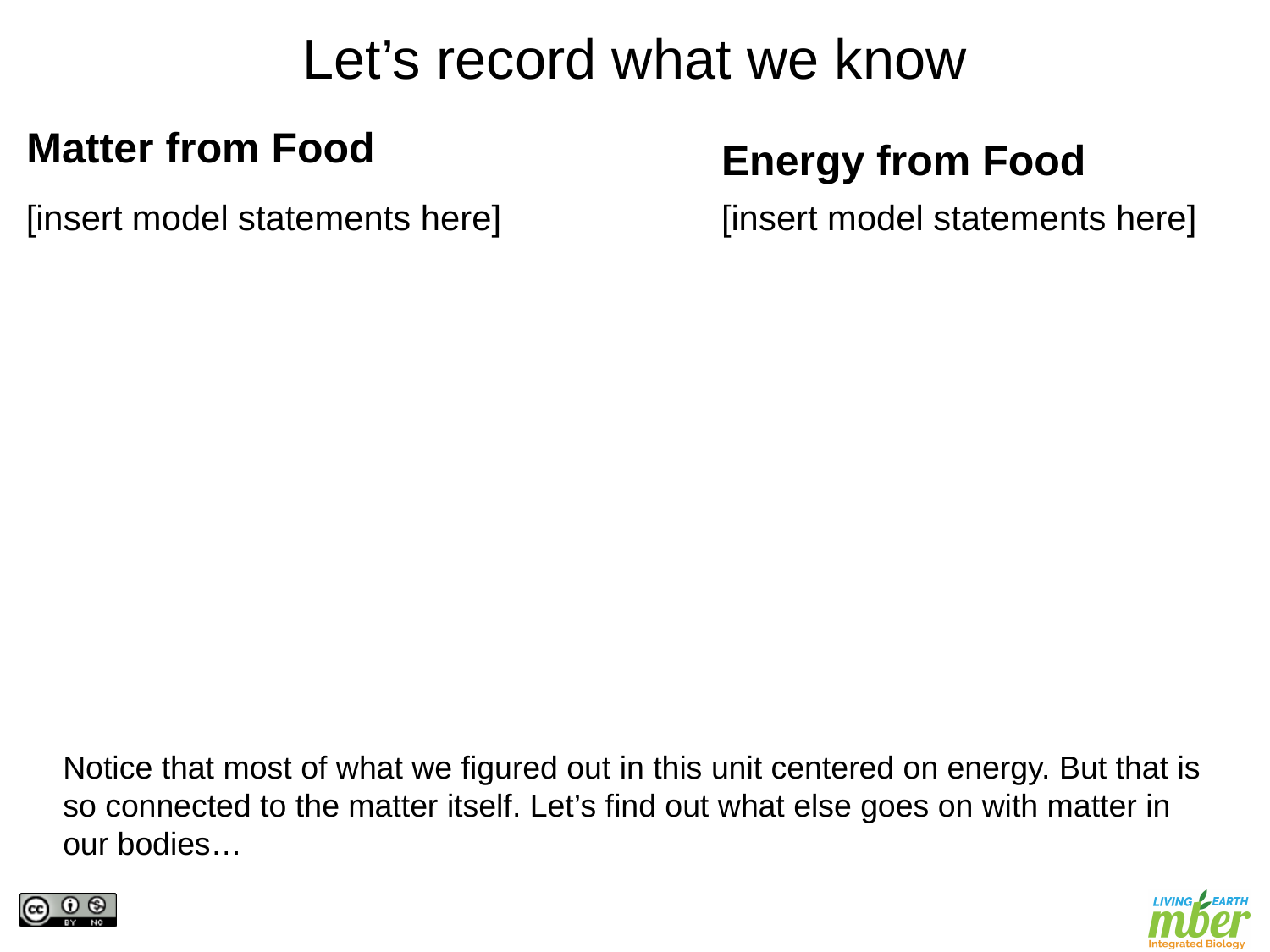

Let’s record what we know
Matter from Food
Energy from Food
[insert model statements here]

[insert model statements here]

Notice that most of what we figured out in this unit centered on energy. But that is so connected to the matter itself. Let’s find out what else goes on with matter in our bodies…